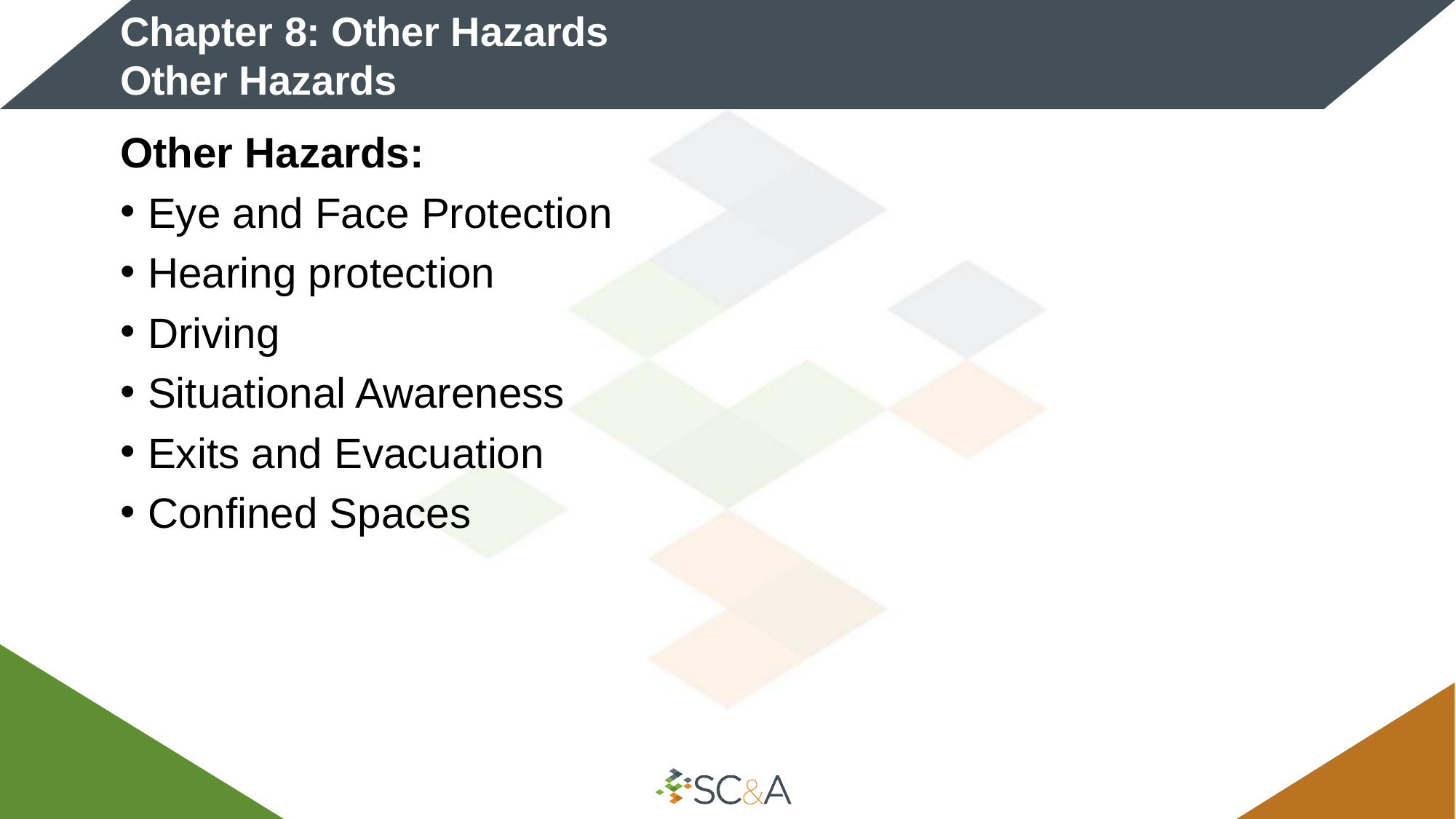

# Chapter 8: Other Hazards Other Hazards
Other Hazards:
Eye and Face Protection
Hearing protection
Driving
Situational Awareness
Exits and Evacuation
Confined Spaces